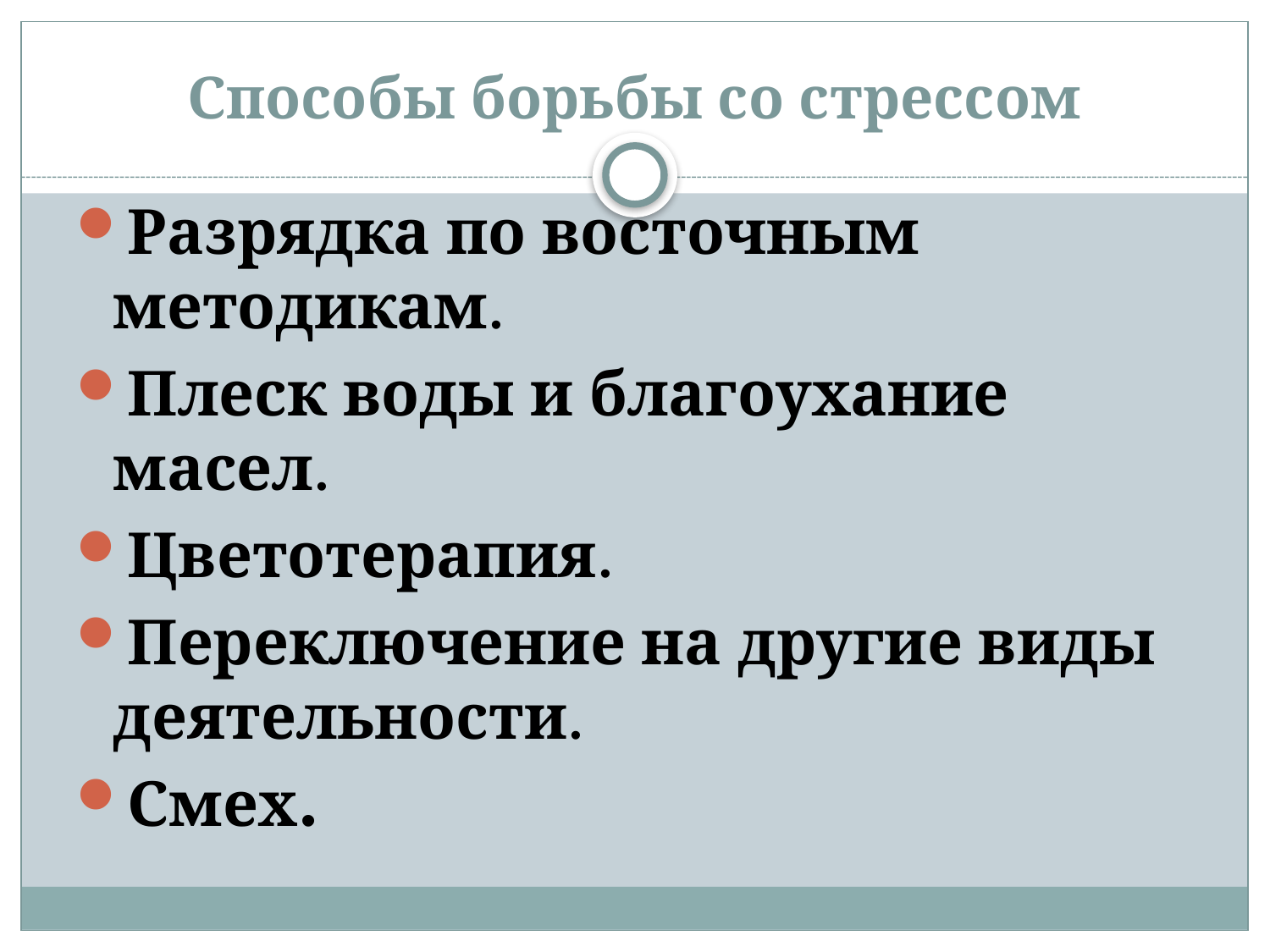

# Способы борьбы со стрессом
Разрядка по восточным методикам.
Плеск воды и благоухание масел.
Цветотерапия.
Переключение на другие виды деятельности.
Смех.